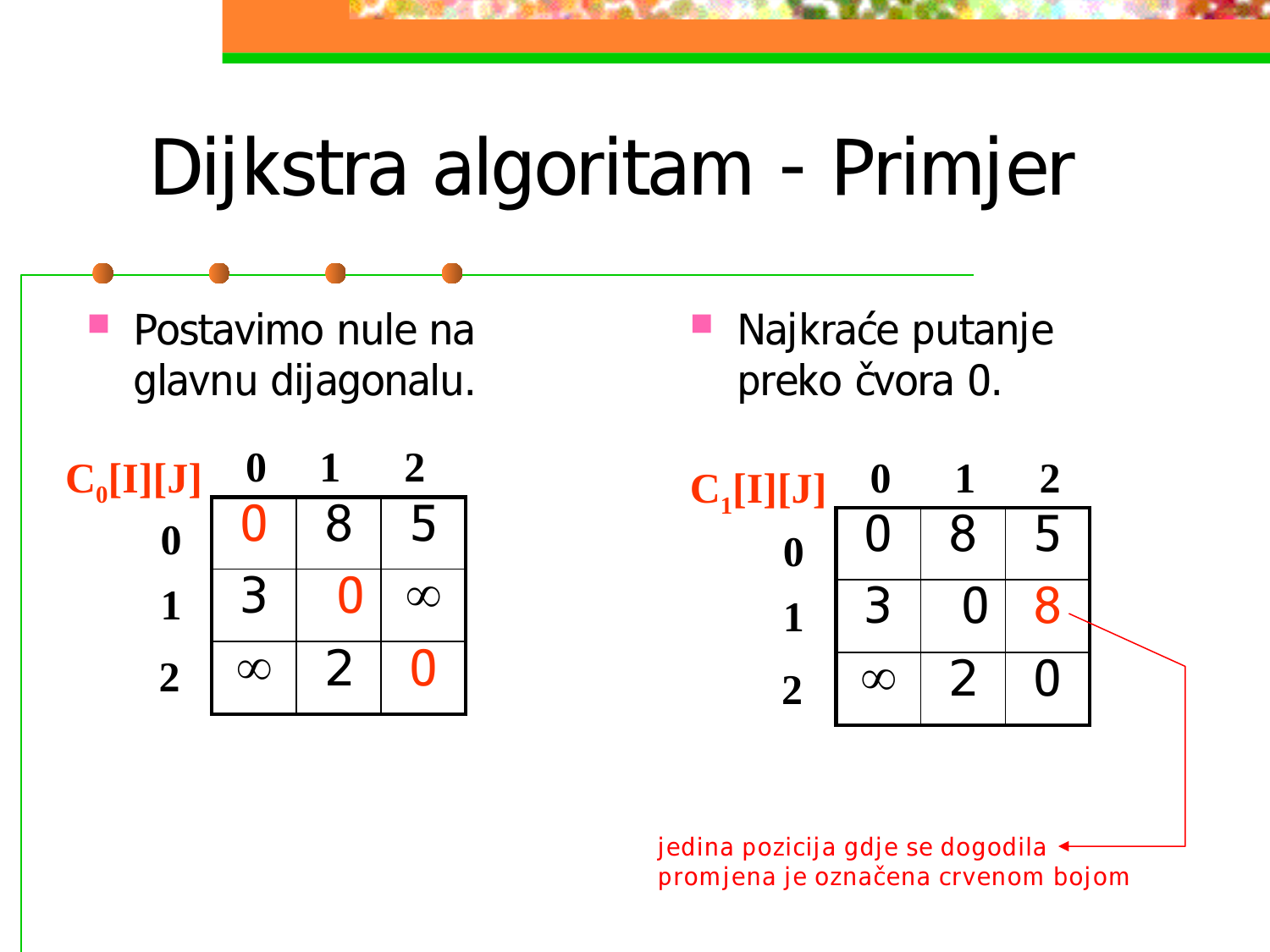

# Dijkstra algoritam - Primjer
Postavimo nule na glavnu dijagonalu.
Najkraće putanje preko čvora 0.
0     1      2
C0[I][J]
0      1      2
C1[I][J]
| 0 | 8 | 5 |
| --- | --- | --- |
| 3 | 0 | ∞ |
| ∞ | 2 | 0 |
0
| 0 | 8 | 5 |
| --- | --- | --- |
| 3 | 0 | 8 |
| ∞ | 2 | 0 |
0
1
1

2
2
jedina pozicija gdje se dogodila promjena je označena crvenom bojom